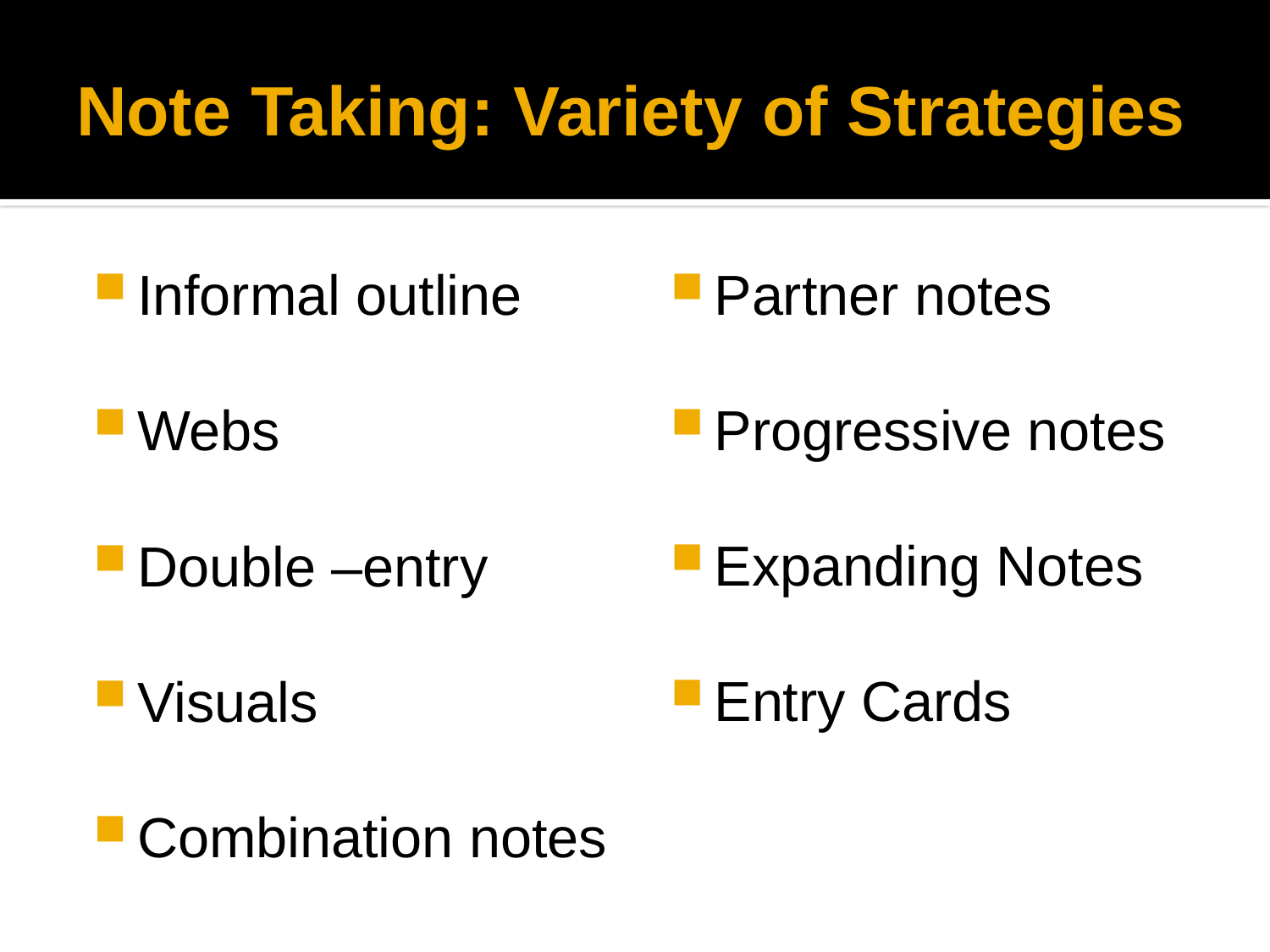

# Note Taking: Variety of Strategies
Informal outline

Webs

Double –entry

Visuals

Combination notes
Partner notes

Progressive notes

Expanding Notes

Entry Cards